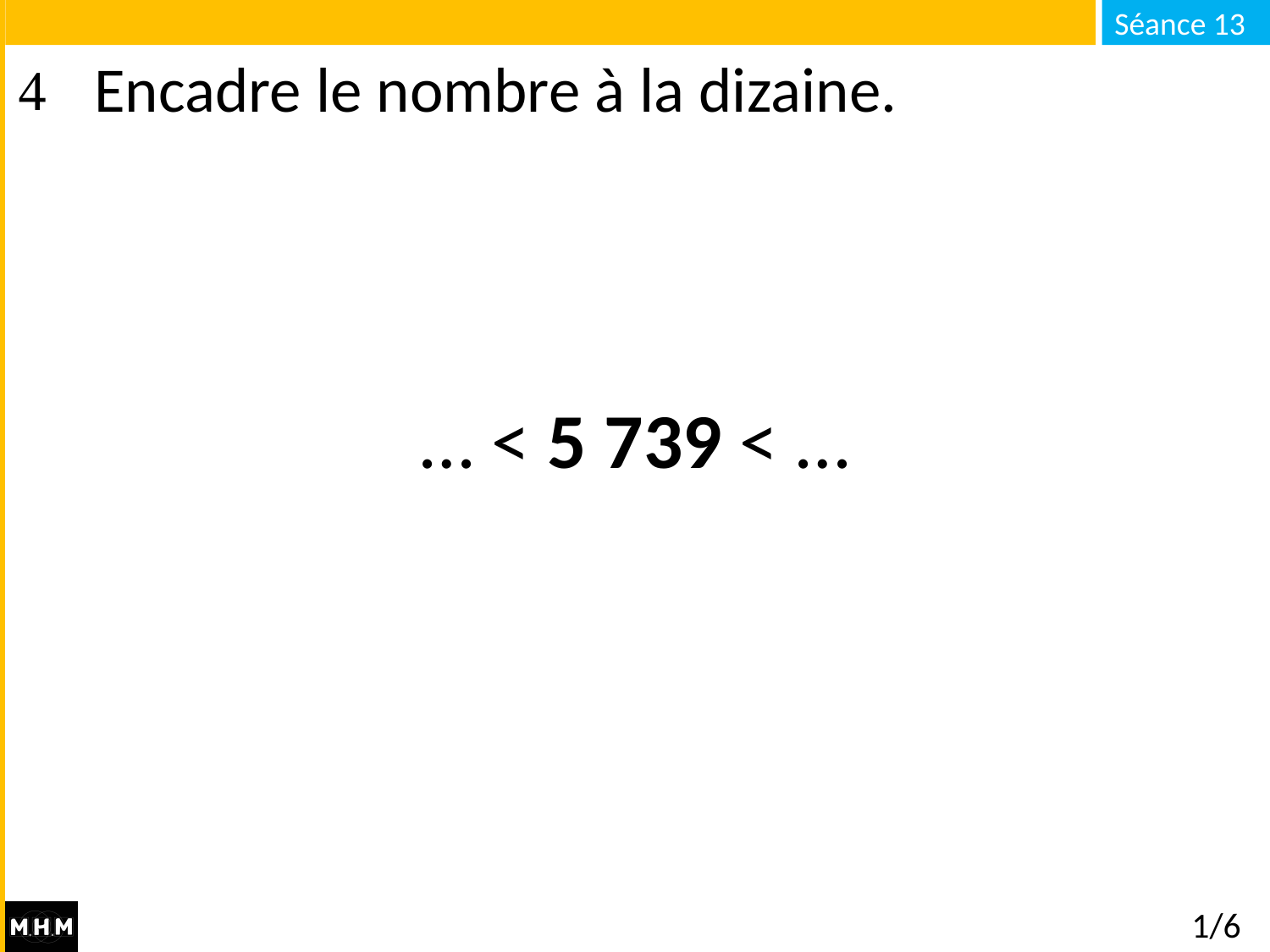

# Encadre le nombre à la dizaine.
… < 5 739 < …
1/6